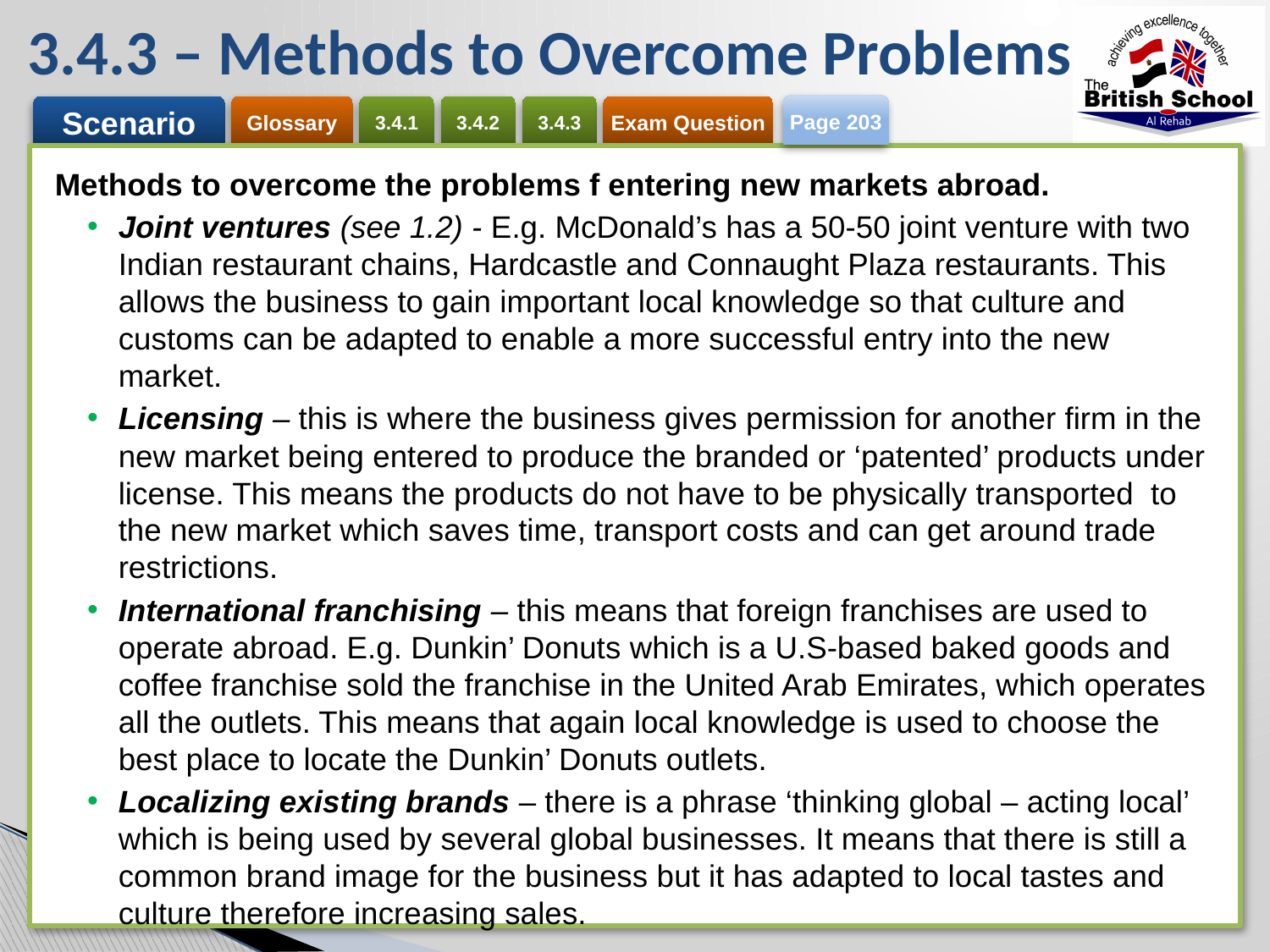

# 3.4.3 – Methods to Overcome Problems
Page 203
Methods to overcome the problems f entering new markets abroad.
Joint ventures (see 1.2) - E.g. McDonald’s has a 50-50 joint venture with two Indian restaurant chains, Hardcastle and Connaught Plaza restaurants. This allows the business to gain important local knowledge so that culture and customs can be adapted to enable a more successful entry into the new market.
Licensing – this is where the business gives permission for another firm in the new market being entered to produce the branded or ‘patented’ products under license. This means the products do not have to be physically transported  to the new market which saves time, transport costs and can get around trade restrictions.
International franchising – this means that foreign franchises are used to operate abroad. E.g. Dunkin’ Donuts which is a U.S-based baked goods and coffee franchise sold the franchise in the United Arab Emirates, which operates all the outlets. This means that again local knowledge is used to choose the best place to locate the Dunkin’ Donuts outlets.
Localizing existing brands – there is a phrase ‘thinking global – acting local’ which is being used by several global businesses. It means that there is still a common brand image for the business but it has adapted to local tastes and culture therefore increasing sales.